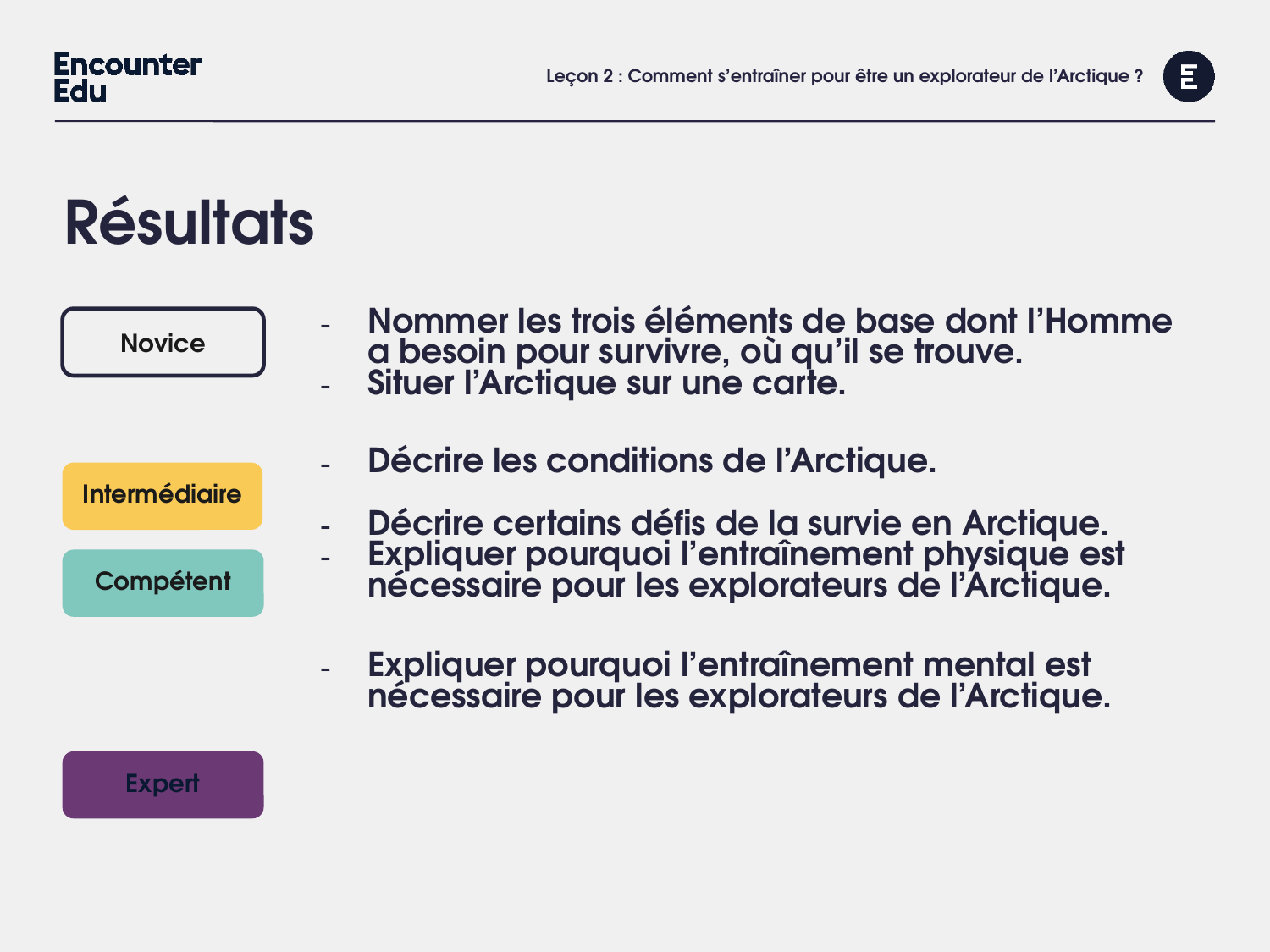

# Leçon 2 : Comment s’entraîner pour être un explorateur de l’Arctique ?
Résultats
| Nommer les trois éléments de base dont l’Homme a besoin pour survivre, où qu’il se trouve. Situer l’Arctique sur une carte. |
| --- |
| Décrire les conditions de l’Arctique. Décrire certains défis de la survie en Arctique. Expliquer pourquoi l’entraînement physique est nécessaire pour les explorateurs de l’Arctique. Expliquer pourquoi l’entraînement mental est nécessaire pour les explorateurs de l’Arctique. |
|  |
|  |
|  |
Novice
Intermédiaire
Compétent
Expert